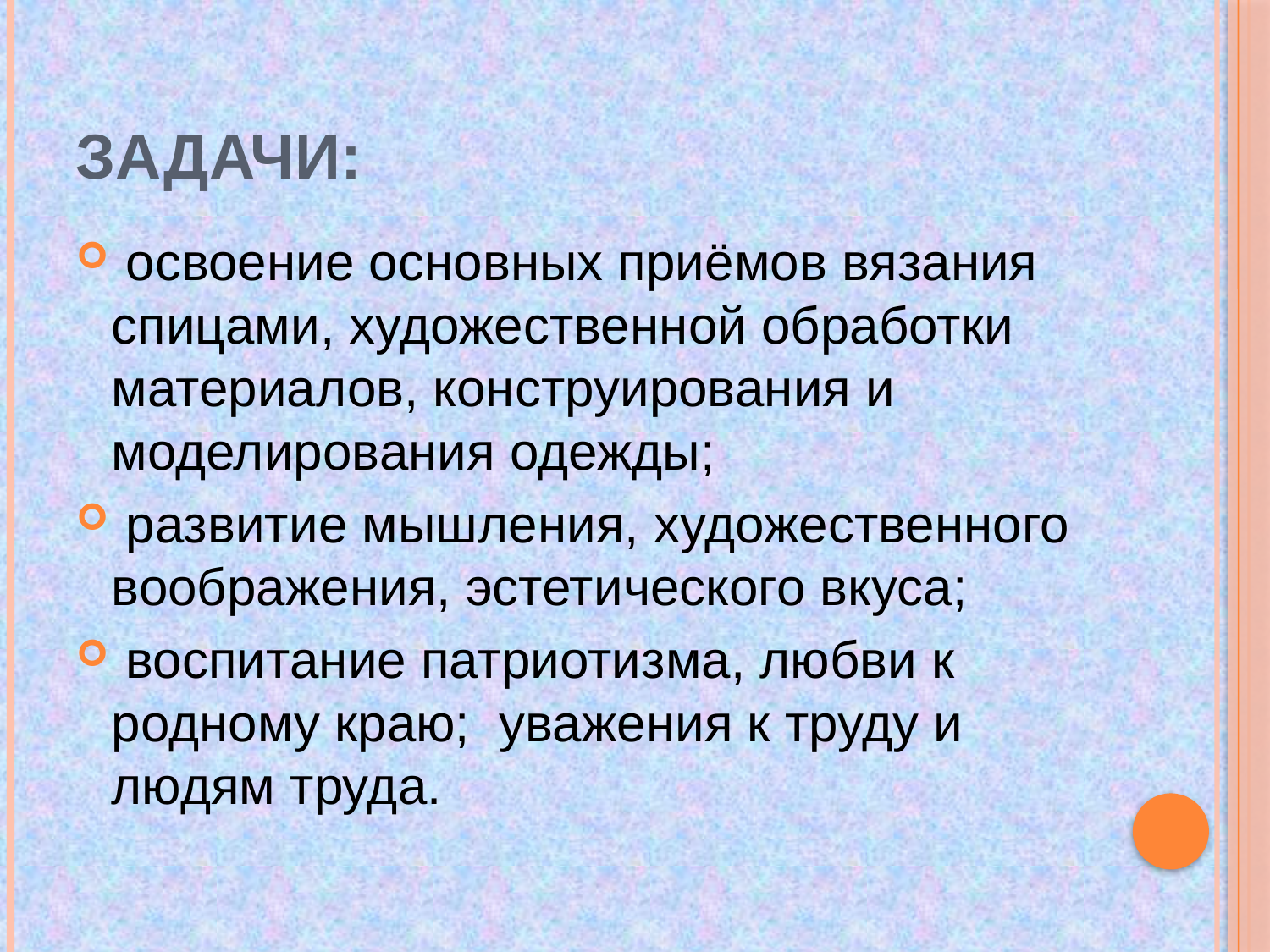

# Задачи:
 освоение основных приёмов вязания спицами, художественной обработки материалов, конструирования и моделирования одежды;
 развитие мышления, художественного воображения, эстетического вкуса;
 воспитание патриотизма, любви к родному краю;  уважения к труду и людям труда.